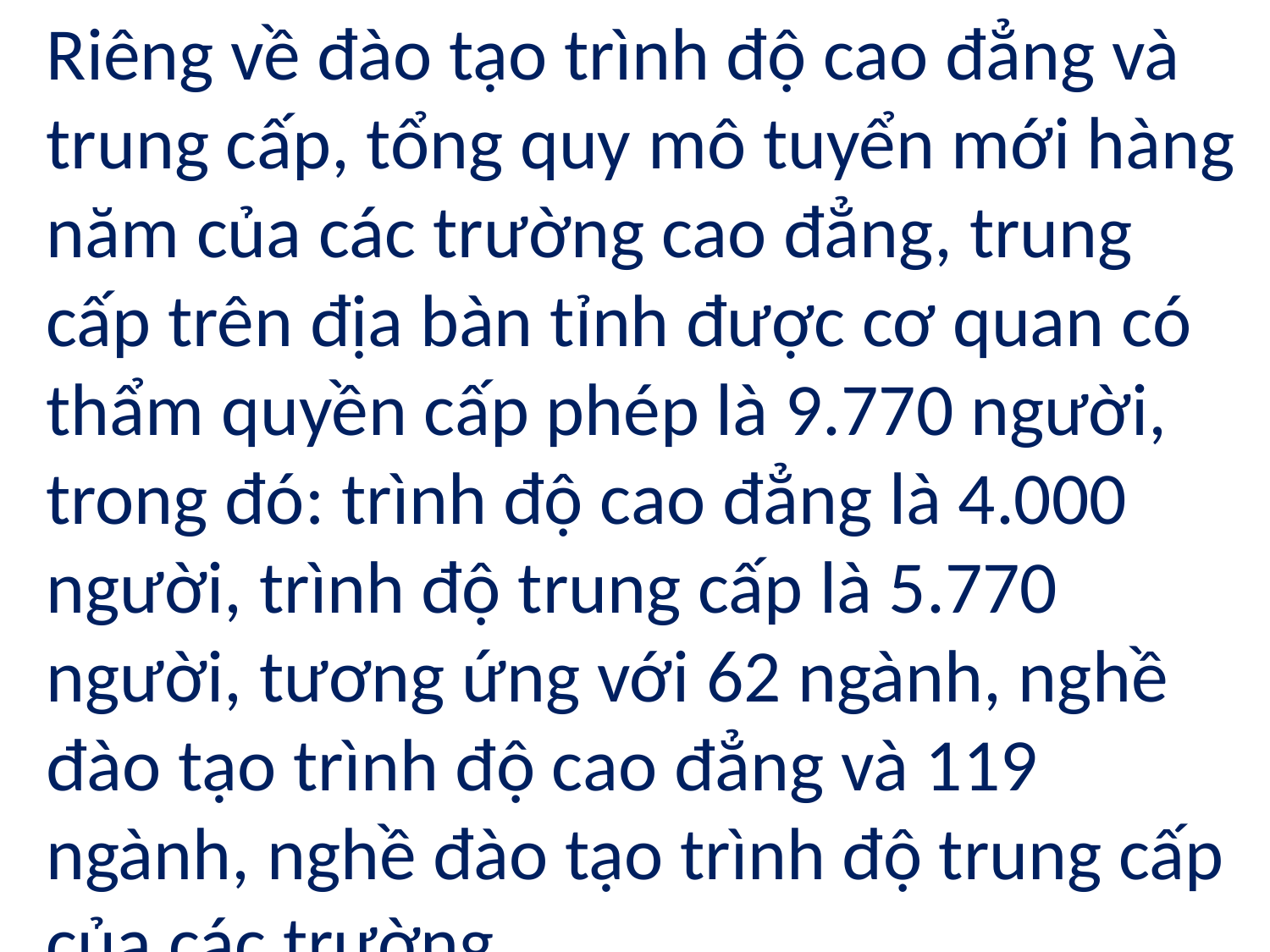

Riêng về đào tạo trình độ cao đẳng và trung cấp, tổng quy mô tuyển mới hàng năm của các trường cao đẳng, trung cấp trên địa bàn tỉnh được cơ quan có thẩm quyền cấp phép là 9.770 người, trong đó: trình độ cao đẳng là 4.000 người, trình độ trung cấp là 5.770 người, tương ứng với 62 ngành, nghề đào tạo trình độ cao đẳng và 119 ngành, nghề đào tạo trình độ trung cấp của các trường.